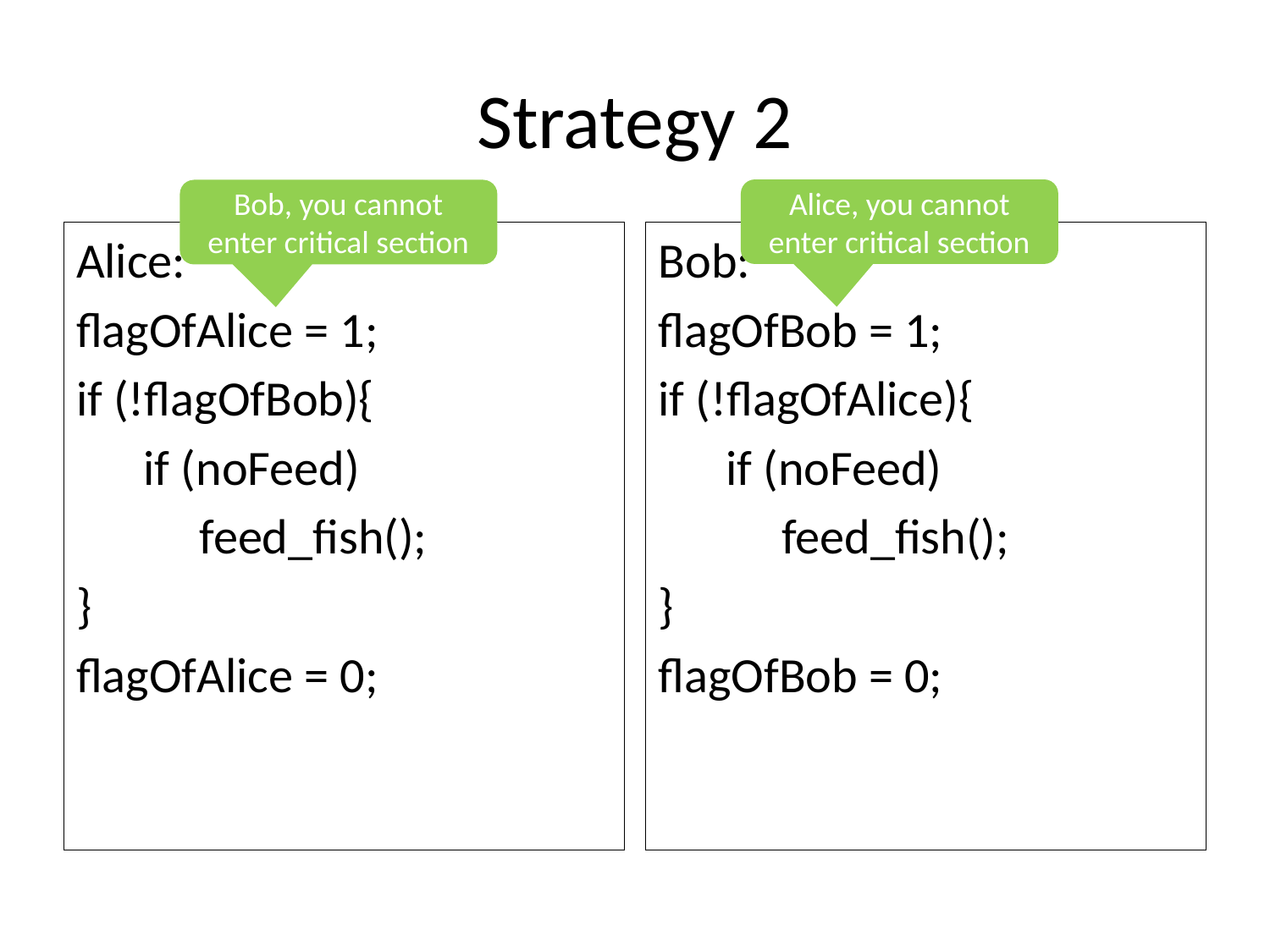

# Strategy 2
Alice, you cannot enter critical section
Bob, you cannot enter critical section
Alice:
flagOfAlice = 1;
if (!flagOfBob){
      if (noFeed)
           feed_fish();
}
flagOfAlice = 0;

Bob:
flagOfBob = 1;
if (!flagOfAlice){
      if (noFeed)
           feed_fish();
}
flagOfBob = 0;